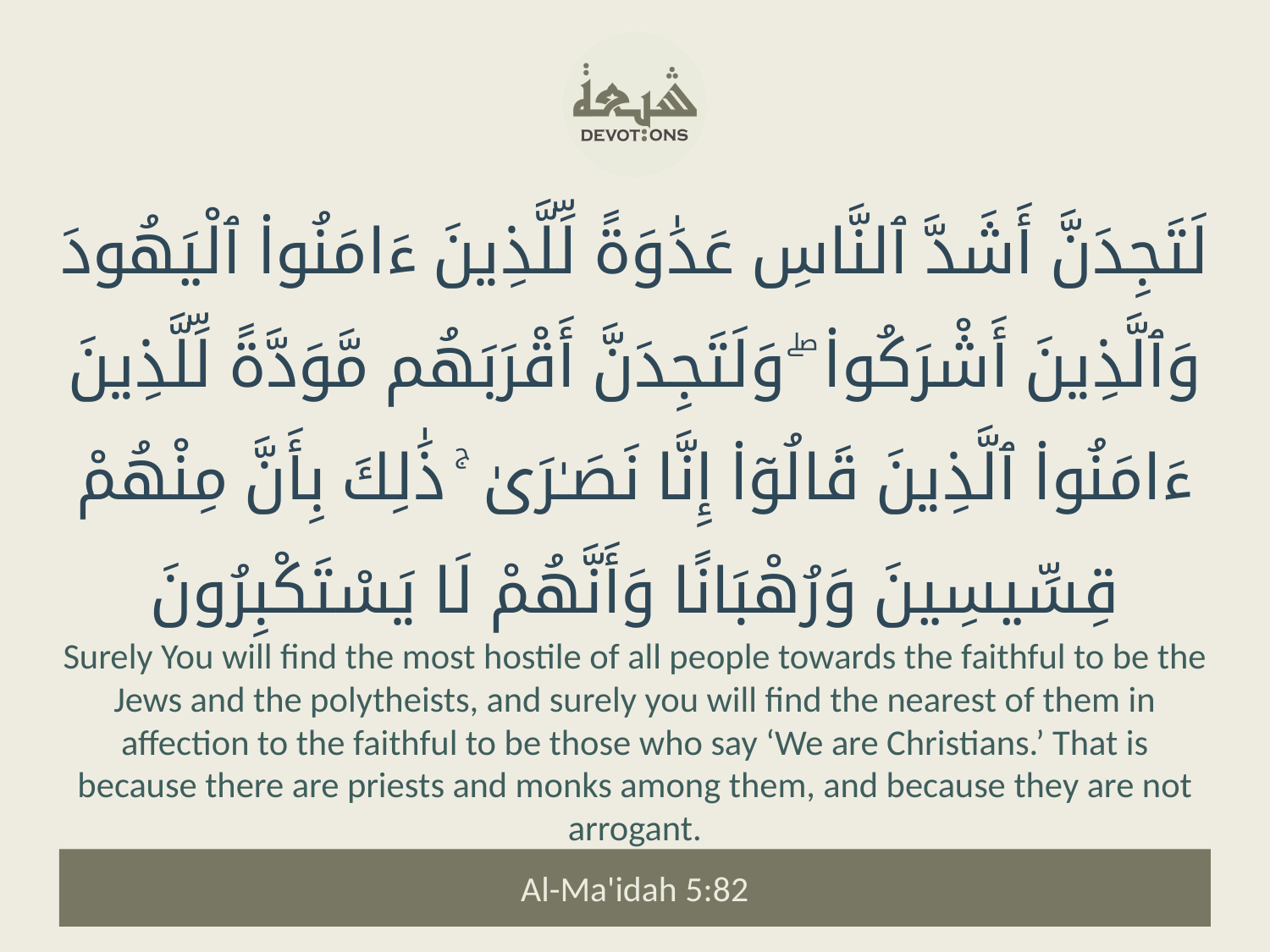

لَتَجِدَنَّ أَشَدَّ ٱلنَّاسِ عَدَٰوَةً لِّلَّذِينَ ءَامَنُوا۟ ٱلْيَهُودَ وَٱلَّذِينَ أَشْرَكُوا۟ ۖ وَلَتَجِدَنَّ أَقْرَبَهُم مَّوَدَّةً لِّلَّذِينَ ءَامَنُوا۟ ٱلَّذِينَ قَالُوٓا۟ إِنَّا نَصَـٰرَىٰ ۚ ذَٰلِكَ بِأَنَّ مِنْهُمْ قِسِّيسِينَ وَرُهْبَانًا وَأَنَّهُمْ لَا يَسْتَكْبِرُونَ
Surely You will find the most hostile of all people towards the faithful to be the Jews and the polytheists, and surely you will find the nearest of them in affection to the faithful to be those who say ‘We are Christians.’ That is because there are priests and monks among them, and because they are not arrogant.
Al-Ma'idah 5:82